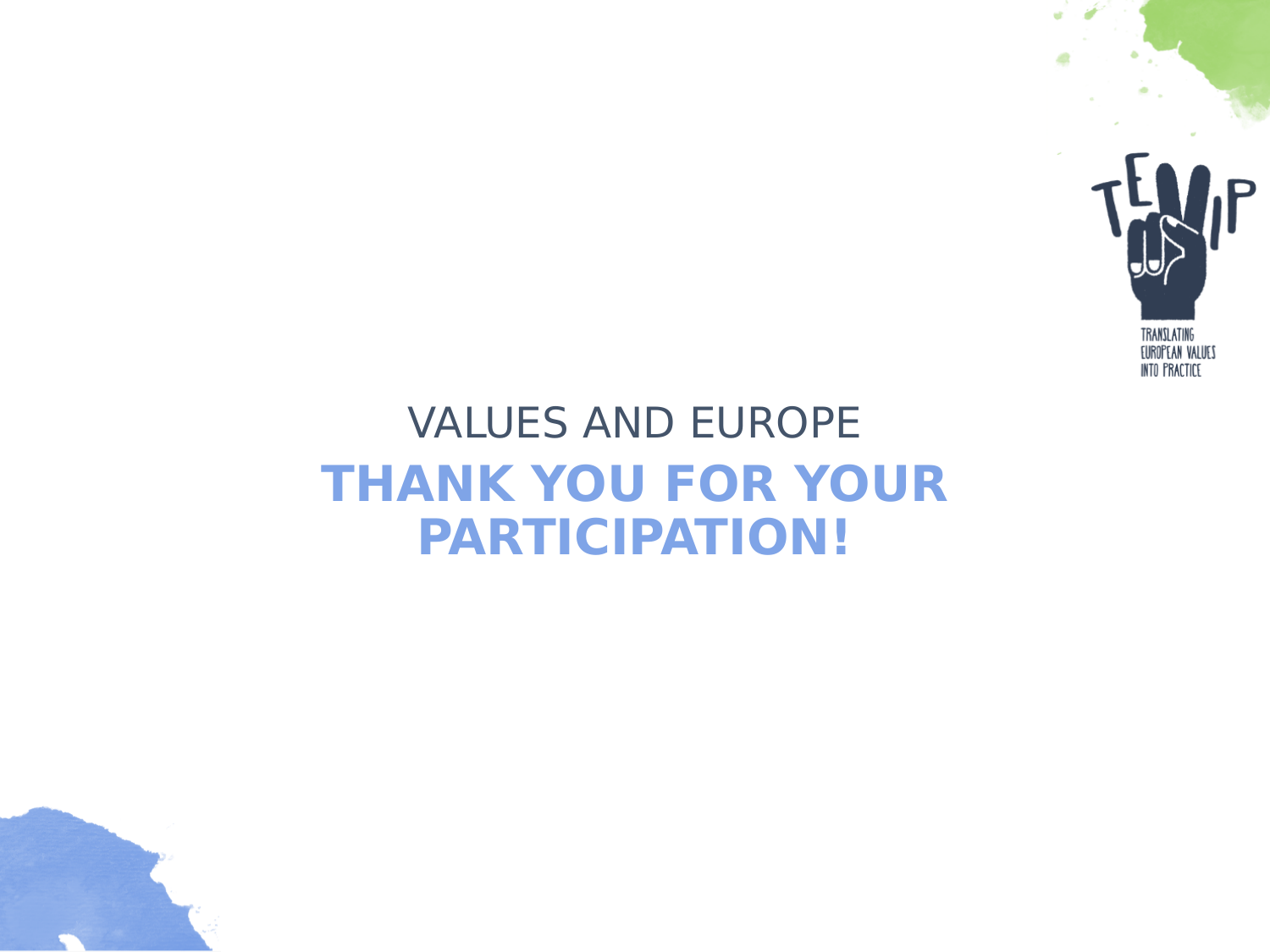

VALUES AND EUROPE
THANK YOU FOR YOUR PARTICIPATION!